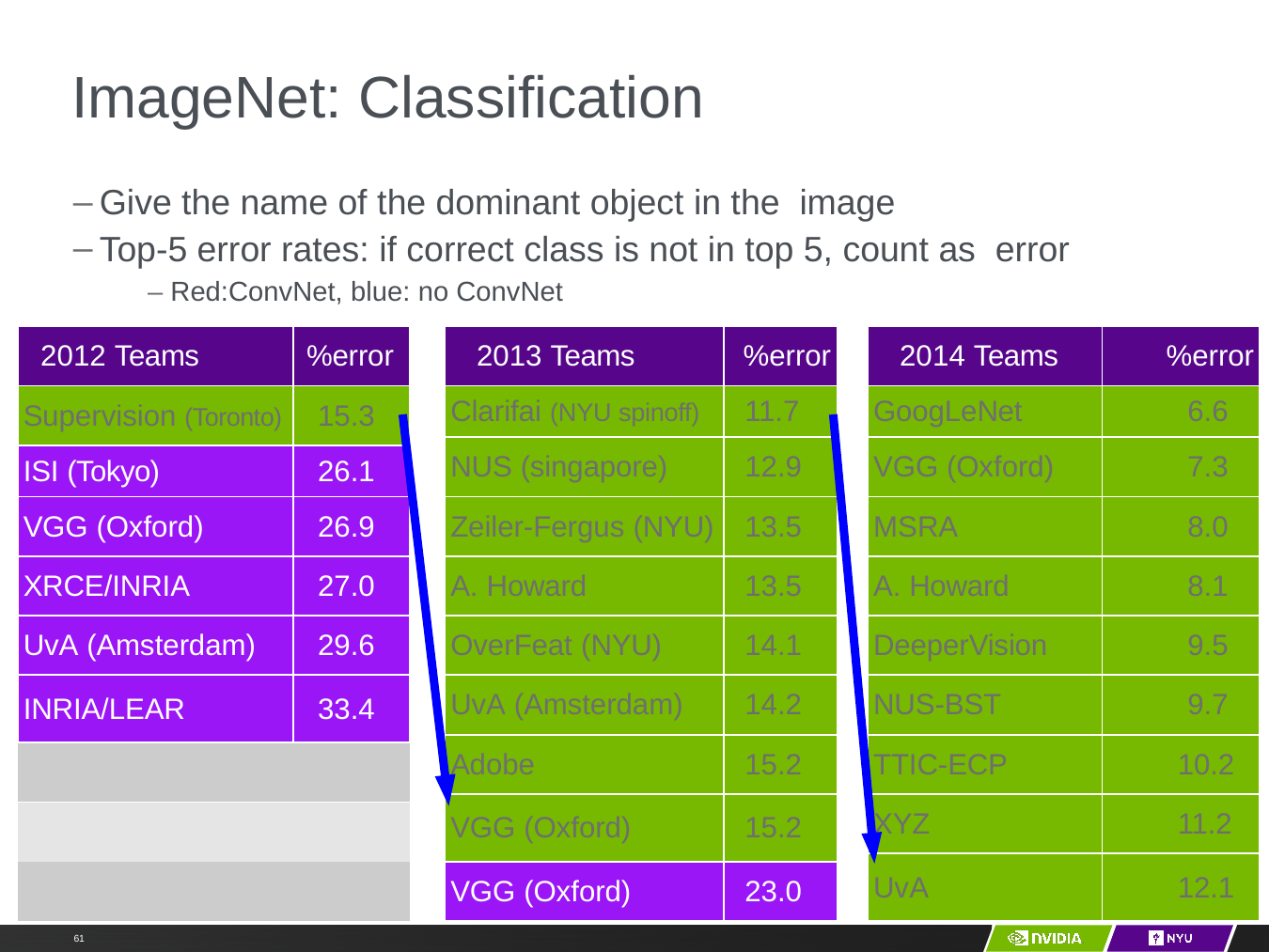

# ImageNet: Classification
Give the name of the dominant object in the  image
Top-5 error rates: if correct class is not in top 5, count as  error
Red:ConvNet, blue: no ConvNet

| 2012 Teams | %error |
| --- | --- |
| Supervision (Toronto) | 15.3 |
| ISI (Tokyo) | 26.1 |
| VGG (Oxford) | 26.9 |
| XRCE/INRIA | 27.0 |
| UvA (Amsterdam) | 29.6 |
| INRIA/LEAR | 33.4 |
|  |  |
|  |  |
|  |  |
| 2013 Teams | %error |
| --- | --- |
| Clarifai (NYU spinoff) | 11.7 |
| NUS (singapore) | 12.9 |
| Zeiler-Fergus (NYU) | 13.5 |
| A. Howard | 13.5 |
| OverFeat (NYU) | 14.1 |
| UvA (Amsterdam) | 14.2 |
| Adobe | 15.2 |
| VGG (Oxford) | 15.2 |
| VGG (Oxford) | 23.0 |
| 2014 Teams | %error |
| --- | --- |
| GoogLeNet | 6.6 |
| VGG (Oxford) | 7.3 |
| MSRA | 8.0 |
| A. Howard | 8.1 |
| DeeperVision | 9.5 |
| NUS-BST | 9.7 |
| TTIC-ECP | 10.2 |
| XYZ | 11.2 |
| UvA | 12.1 |